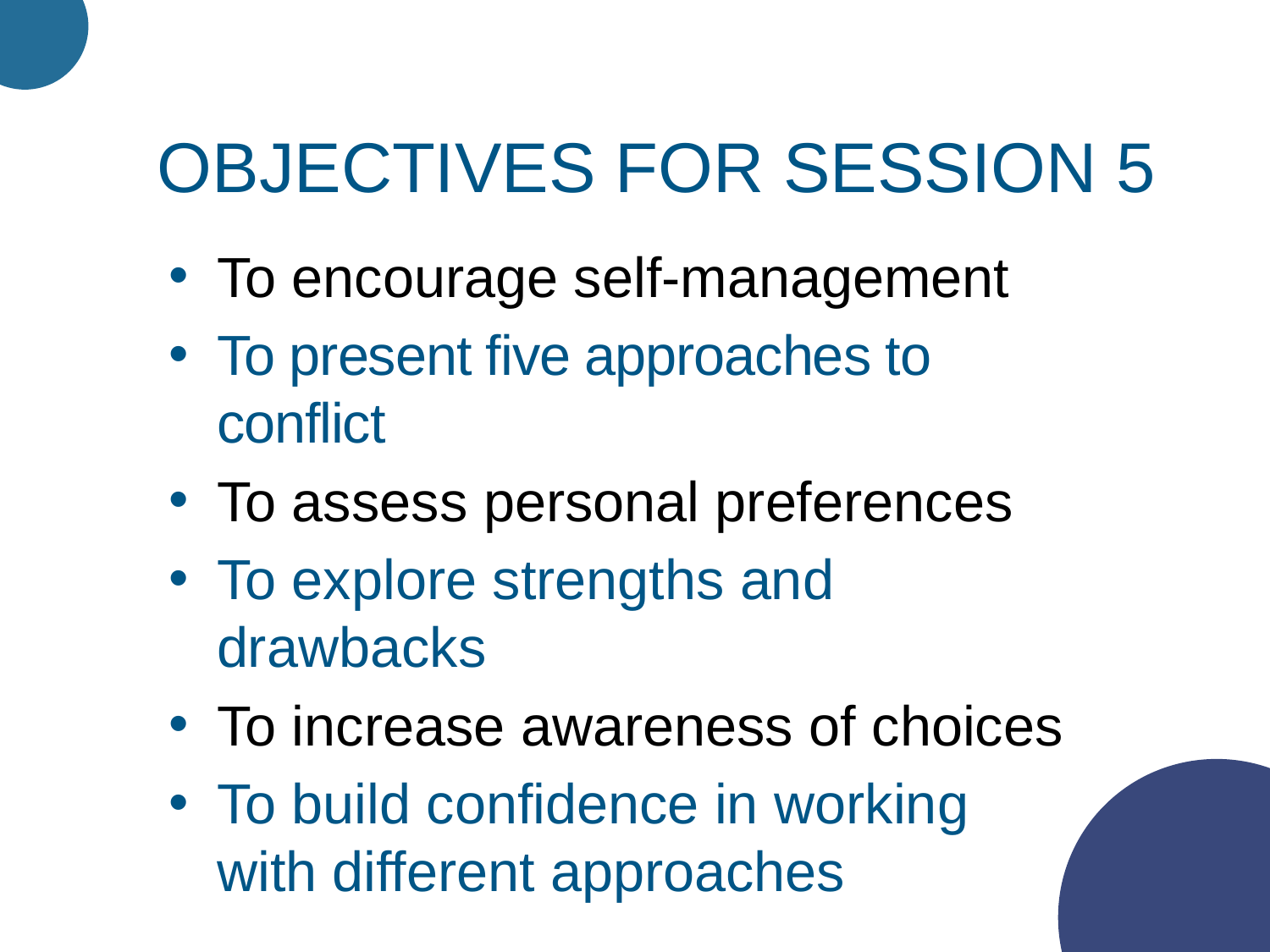

Objectives for session 5
To encourage self-management
To present five approaches to conflict
To assess personal preferences
To explore strengths and drawbacks
To increase awareness of choices
To build confidence in working with different approaches